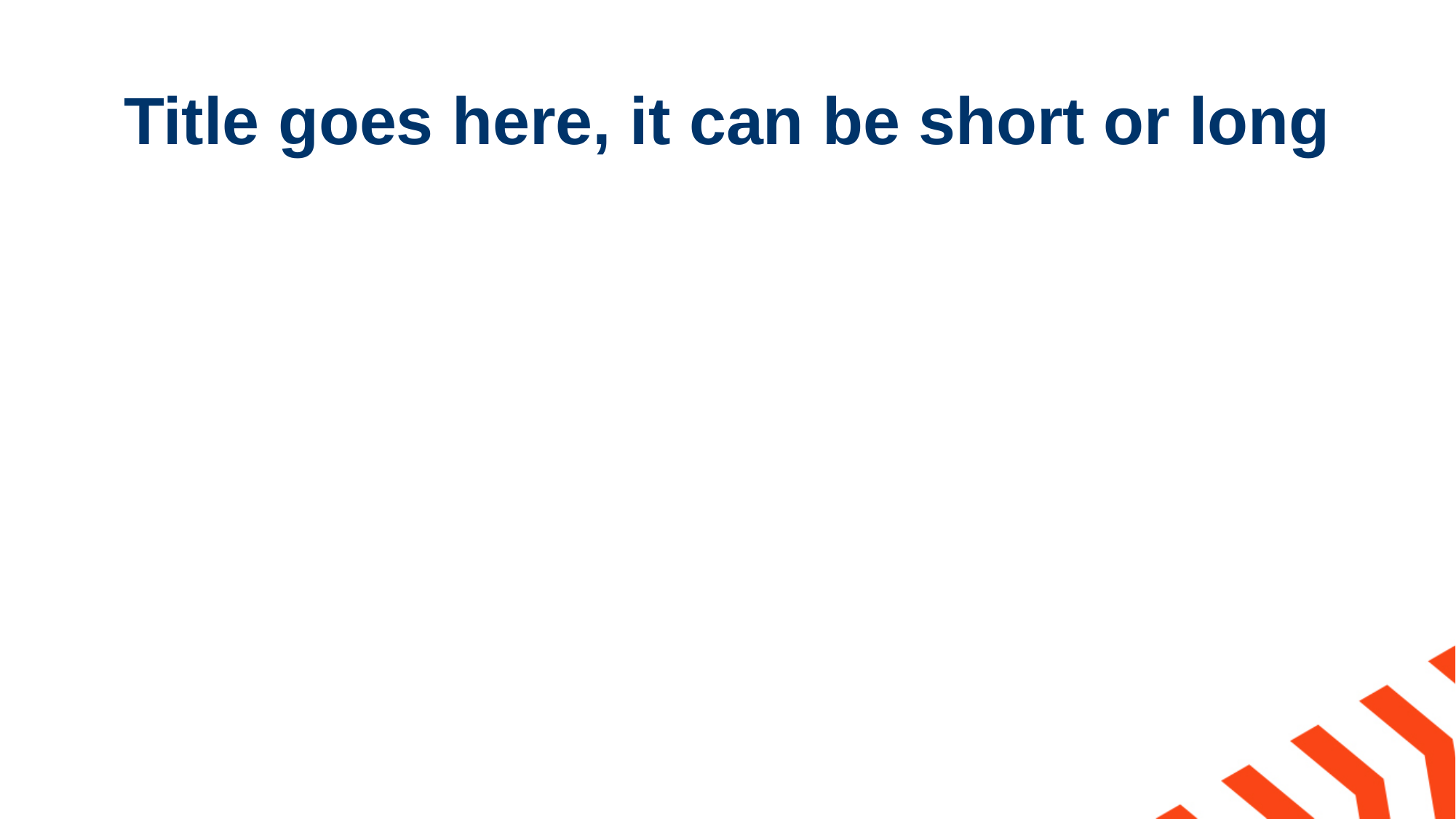

# Title goes here, it can be short or long